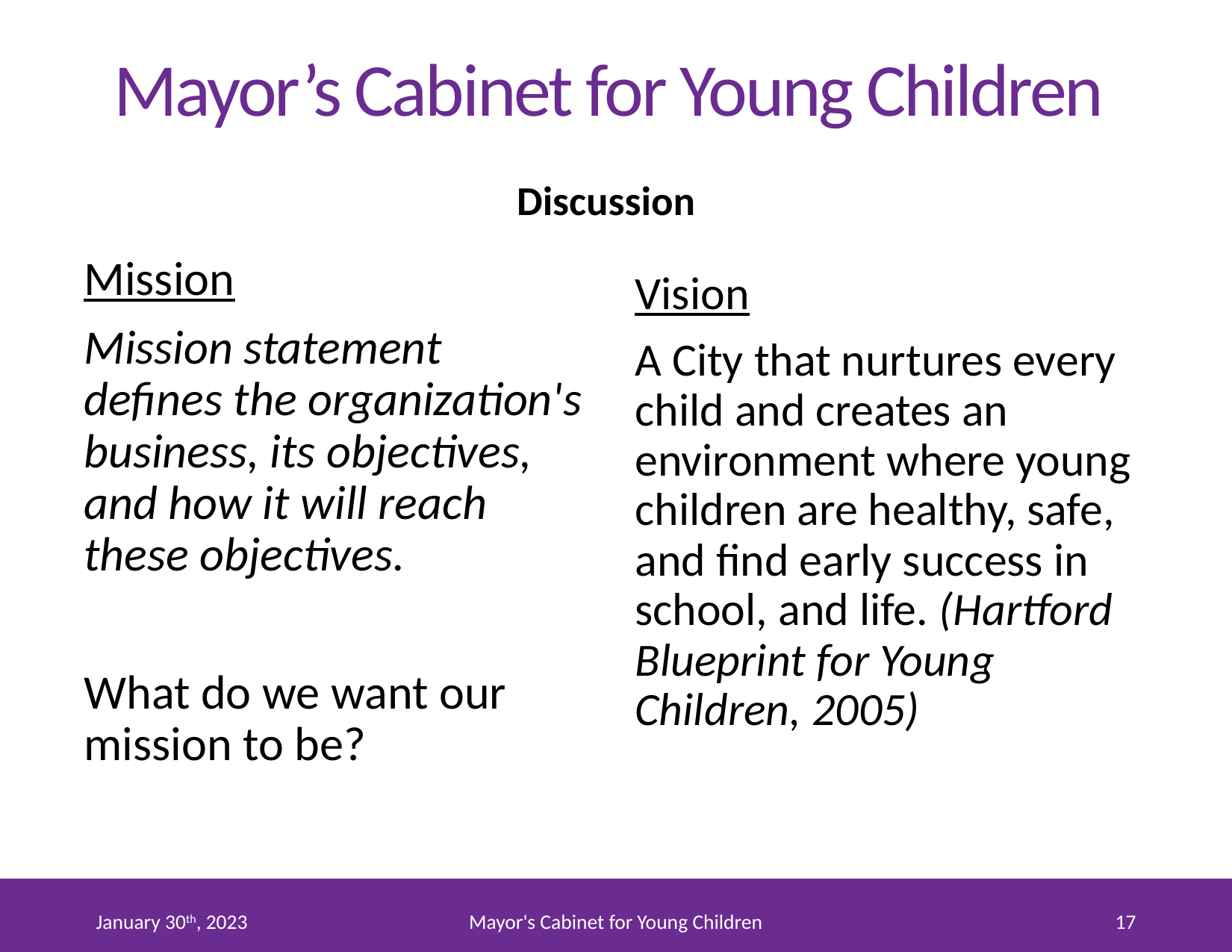

# Mayor’s Cabinet for Young Children
Discussion
Mission
Mission statement defines the organization's business, its objectives, and how it will reach these objectives.

What do we want our mission to be?
Vision
A City that nurtures every child and creates an environment where young children are healthy, safe, and find early success in school, and life. (Hartford Blueprint for Young Children, 2005)
January 30th, 2023
Mayor's Cabinet for Young Children
17